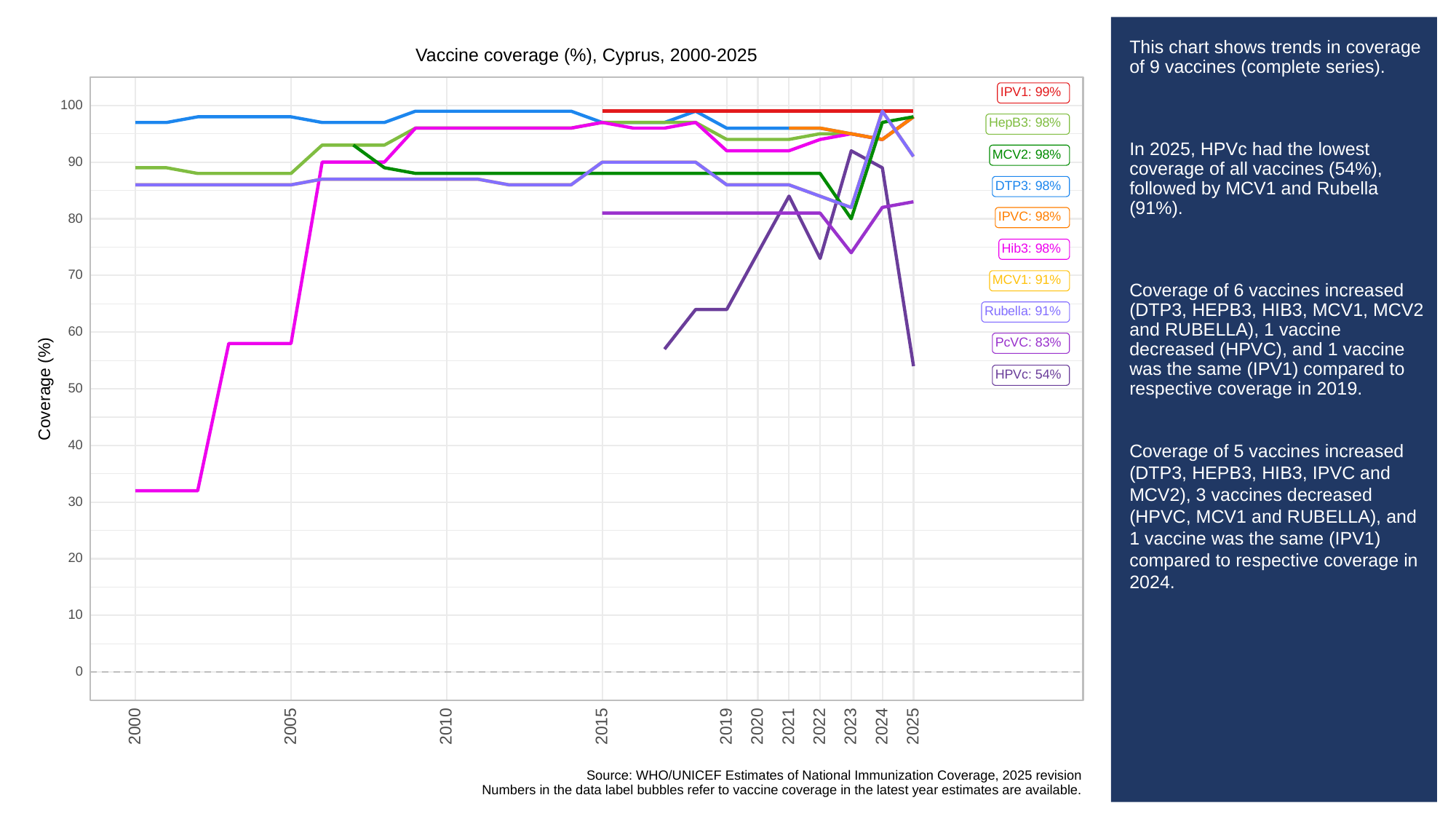

# This chart shows trends in coverage of 9 vaccines (complete series).

In 2025, HPVc had the lowest coverage of all vaccines (54%), followed by MCV1 and Rubella (91%).

Coverage of 6 vaccines increased (DTP3, HEPB3, HIB3, MCV1, MCV2 and RUBELLA), 1 vaccine decreased (HPVC), and 1 vaccine was the same (IPV1) compared to respective coverage in 2019.

Coverage of 5 vaccines increased (DTP3, HEPB3, HIB3, IPVC and MCV2), 3 vaccines decreased (HPVC, MCV1 and RUBELLA), and 1 vaccine was the same (IPV1) compared to respective coverage in 2024.

Vaccine coverage (%), Cyprus, 2000-2025

IPV1: 99%

100

HepB3: 98%

MCV2: 98%

90

DTP3: 98%

IPVC: 98%
80

Hib3: 98%

70

MCV1: 91%

Rubella: 91%
60

PcVC: 83%

HPVc: 54%
Coverage (%)
50

40

30

20

10

0

2023
2000
2005
2010
2015
2019
2020
2021
2022
2024
2025
Source: WHO/UNICEF Estimates of National Immunization Coverage, 2025 revision
Numbers in the data label bubbles refer to vaccine coverage in the latest year estimates are available.